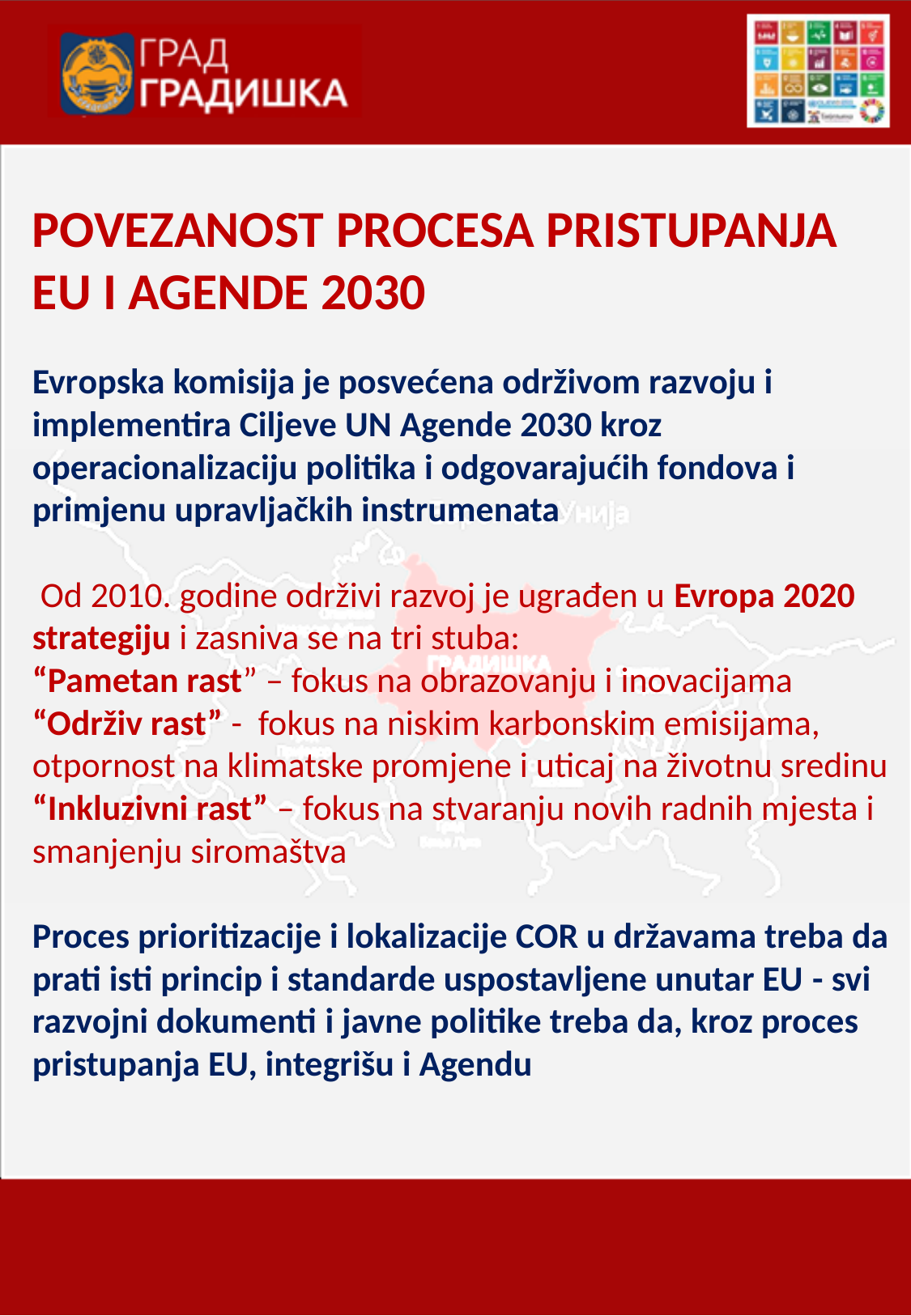

POVEZANOST PROCESA PRISTUPANJA EU I AGENDE 2030
Evropska komisija je posvećena održivom razvoju i implementira Ciljeve UN Agende 2030 kroz operacionalizaciju politika i odgovarajućih fondova i primjenu upravljačkih instrumenata
 Od 2010. godine održivi razvoj je ugrađen u Evropa 2020 strategiju i zasniva se na tri stuba:
“Pametan rast” – fokus na obrazovanju i inovacijama
“Održiv rast” -  fokus na niskim karbonskim emisijama, otpornost na klimatske promjene i uticaj na životnu sredinu
“Inkluzivni rast” – fokus na stvaranju novih radnih mjesta i smanjenju siromaštva
Proces prioritizacije i lokalizacije COR u državama treba da prati isti princip i standarde uspostavljene unutar EU - svi razvojni dokumenti i javne politike treba da, kroz proces pristupanja EU, integrišu i Agendu